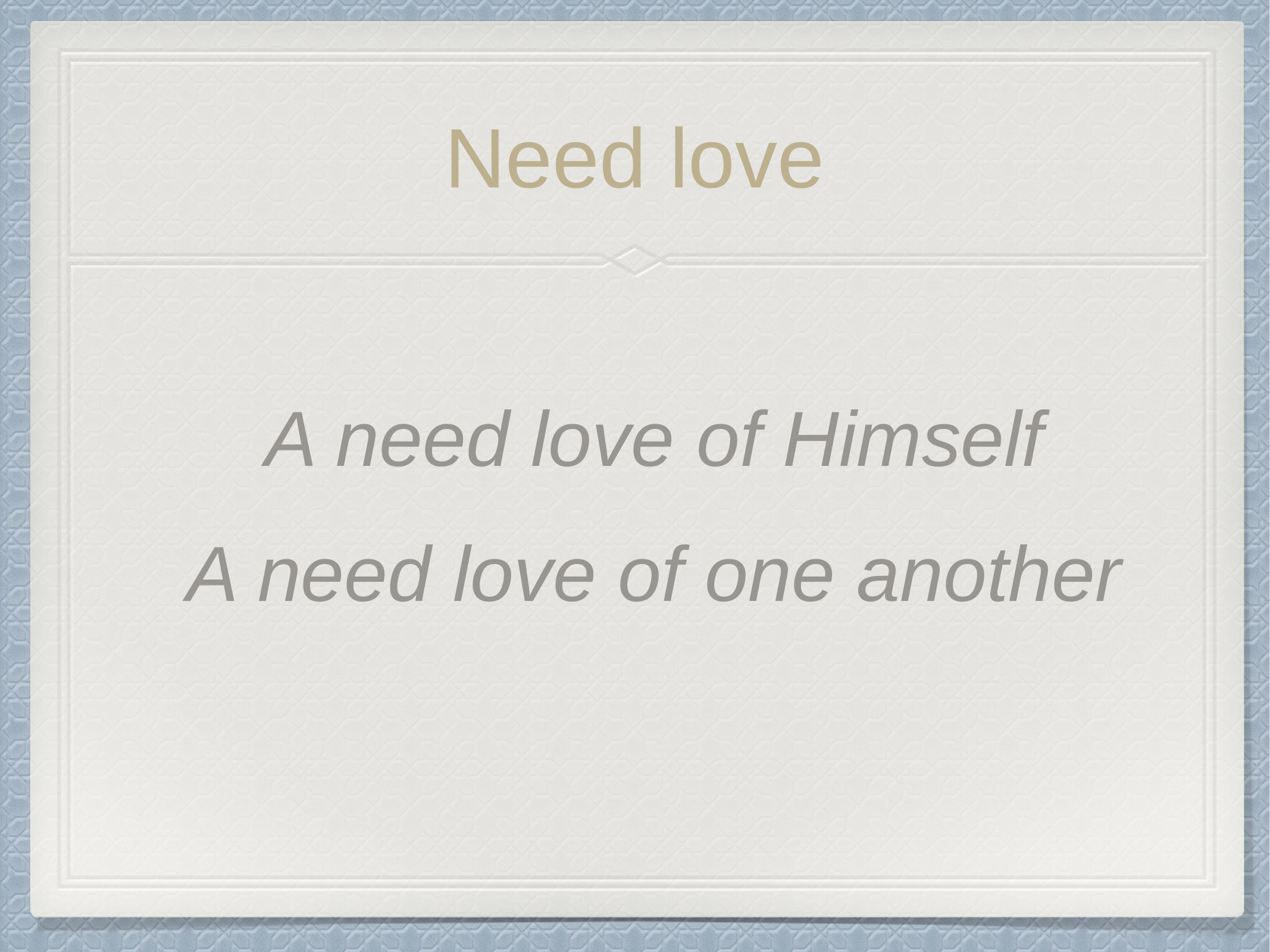

# Need love
A need love of Himself
A need love of one another